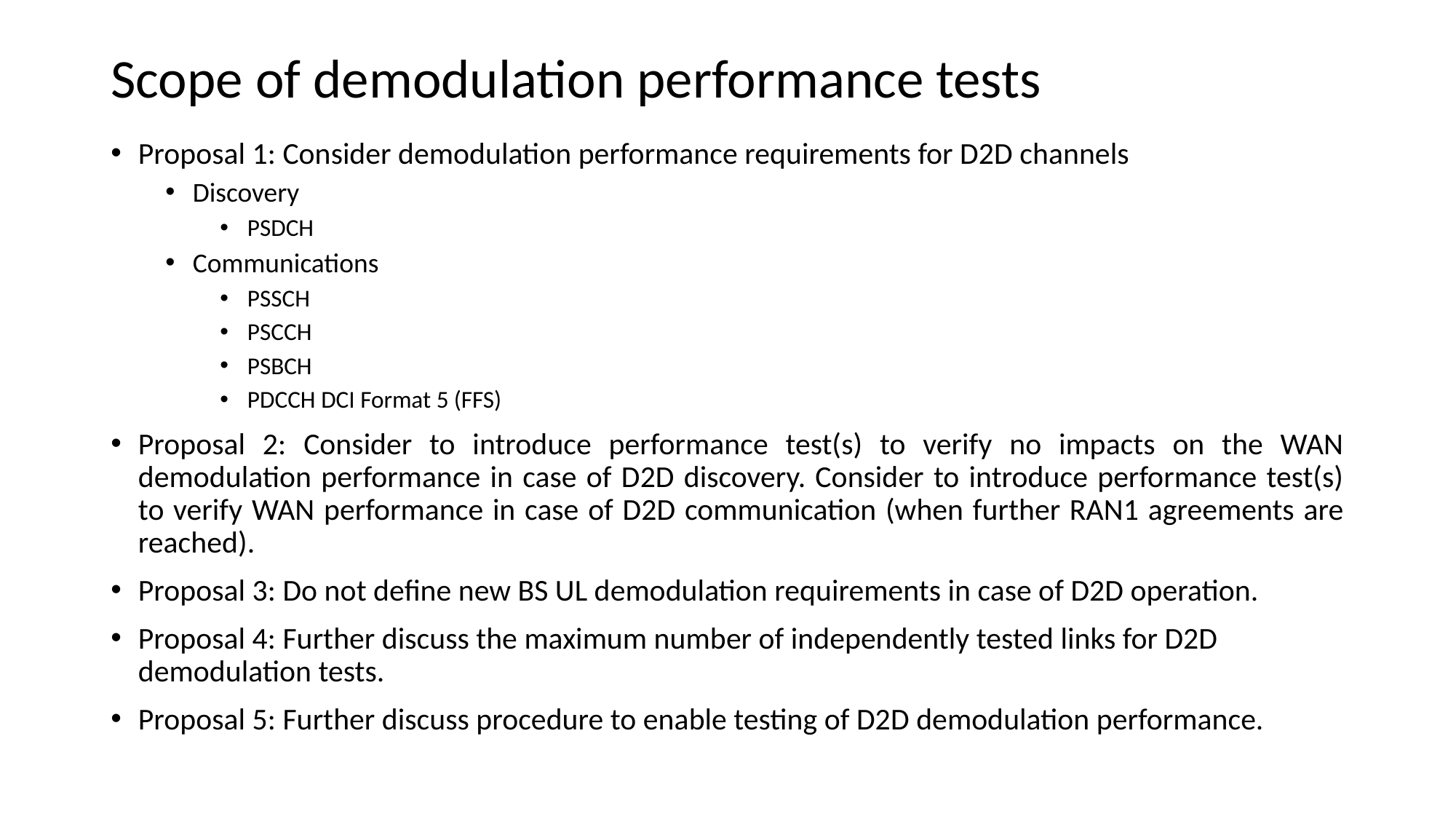

# Scope of demodulation performance tests
Proposal 1: Consider demodulation performance requirements for D2D channels
Discovery
PSDCH
Communications
PSSCH
PSCCH
PSBCH
PDCCH DCI Format 5 (FFS)
Proposal 2: Consider to introduce performance test(s) to verify no impacts on the WAN demodulation performance in case of D2D discovery. Consider to introduce performance test(s) to verify WAN performance in case of D2D communication (when further RAN1 agreements are reached).
Proposal 3: Do not define new BS UL demodulation requirements in case of D2D operation.
Proposal 4: Further discuss the maximum number of independently tested links for D2D demodulation tests.
Proposal 5: Further discuss procedure to enable testing of D2D demodulation performance.